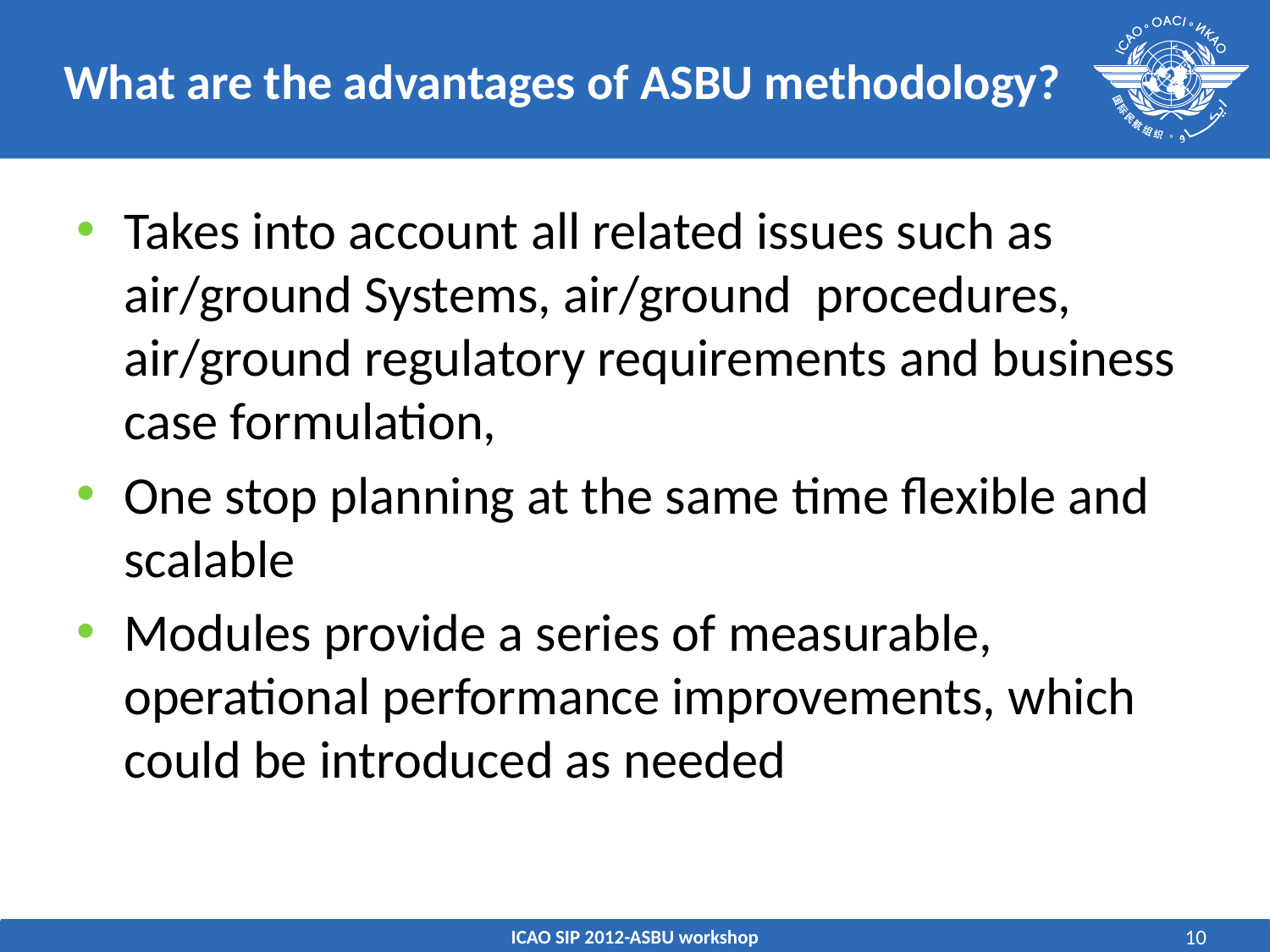

# What are the advantages of ASBU methodology?
Takes into account all related issues such as  air/ground Systems, air/ground  procedures, air/ground regulatory requirements and business case formulation,
One stop planning at the same time flexible and scalable
Modules provide a series of measurable, operational performance improvements, which could be introduced as needed

ICAO SIP 2012-ASBU workshop
10